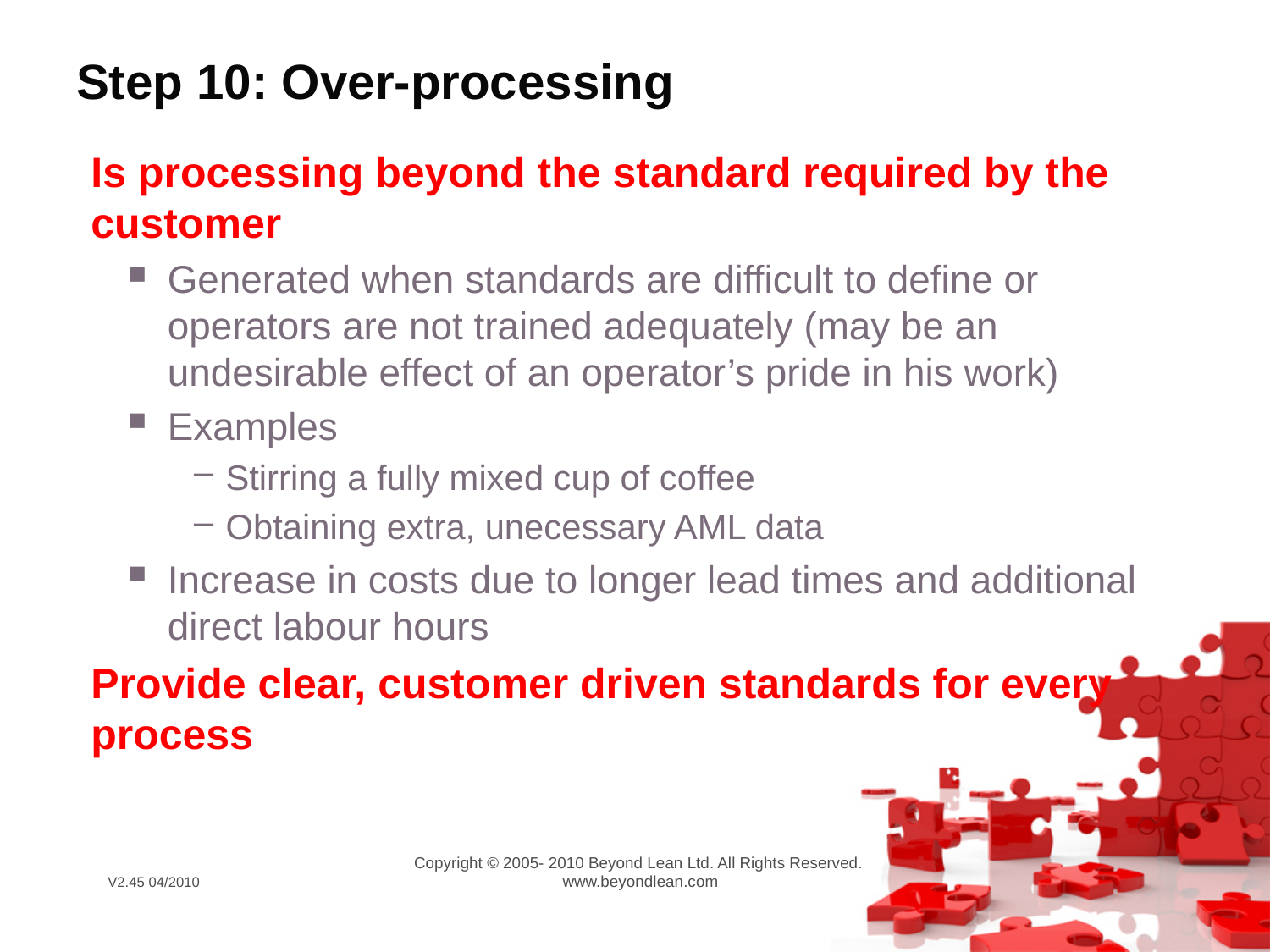

# Step 10: Over-processing
Is processing beyond the standard required by the customer
Generated when standards are difficult to define or operators are not trained adequately (may be an undesirable effect of an operator’s pride in his work)
Examples
Stirring a fully mixed cup of coffee
Obtaining extra, unecessary AML data
Increase in costs due to longer lead times and additional direct labour hours
Provide clear, customer driven standards for every process